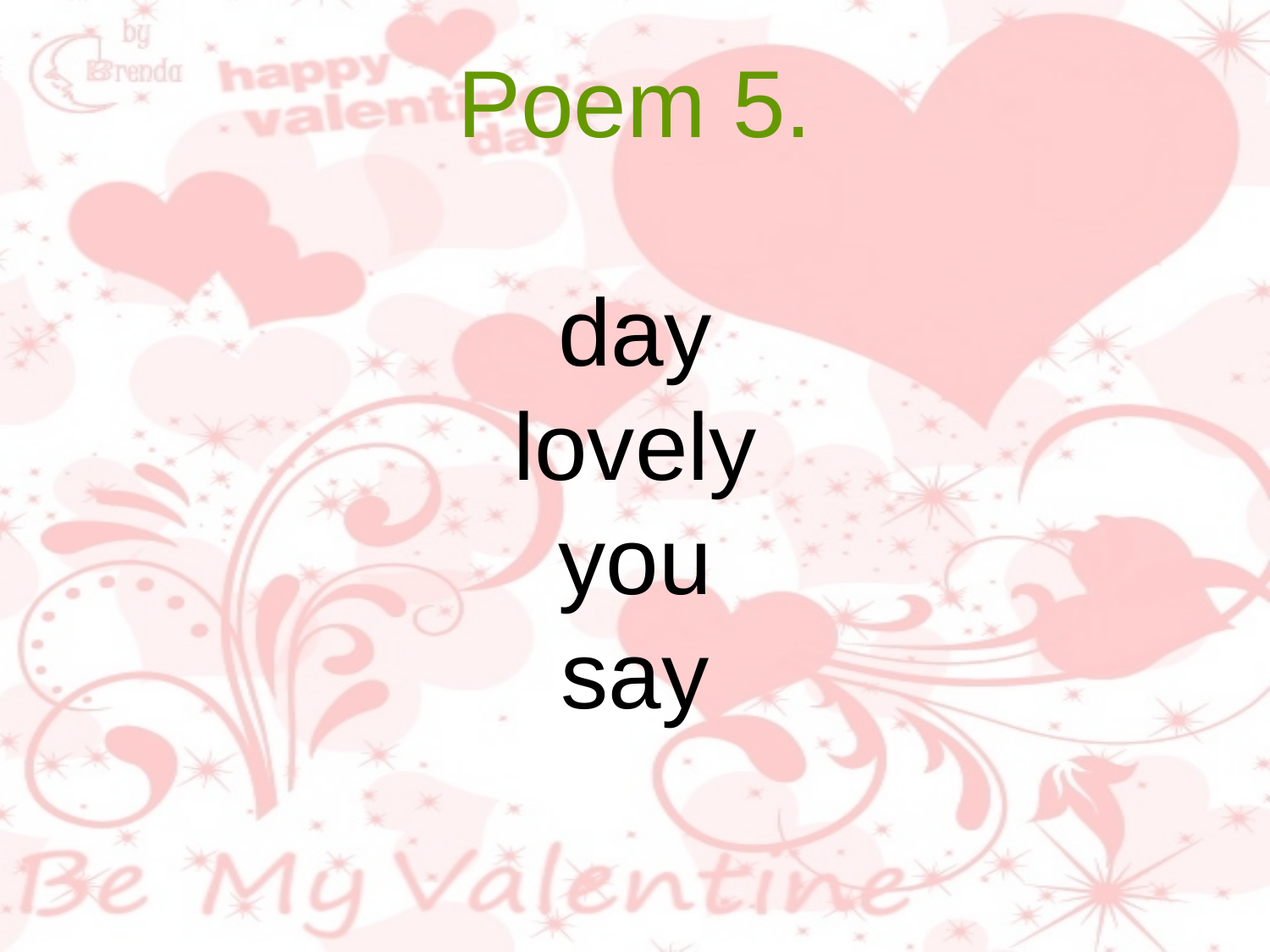

# Poem 5. day lovely you say